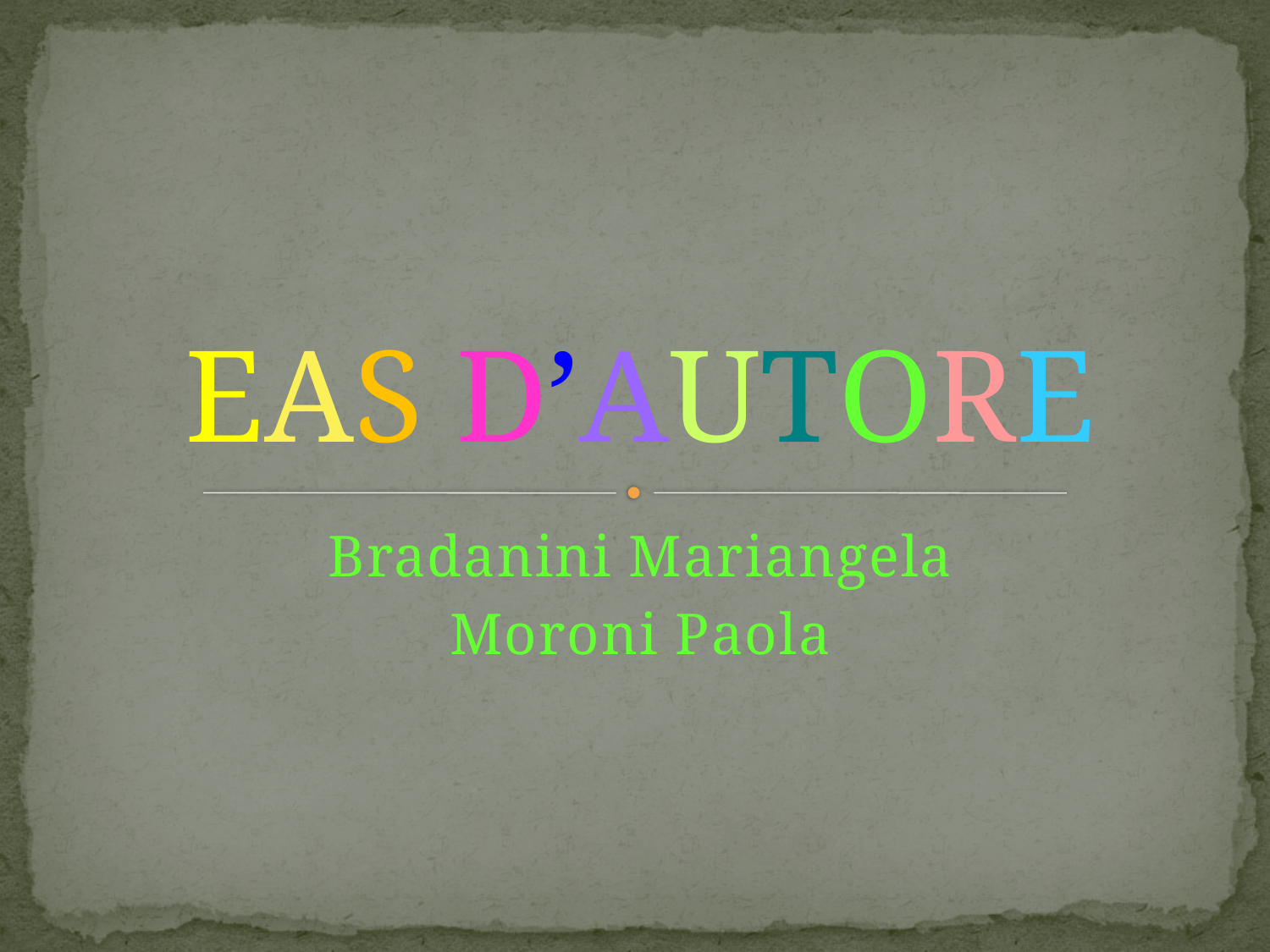

# EAS D’AUTORE
Bradanini Mariangela
Moroni Paola